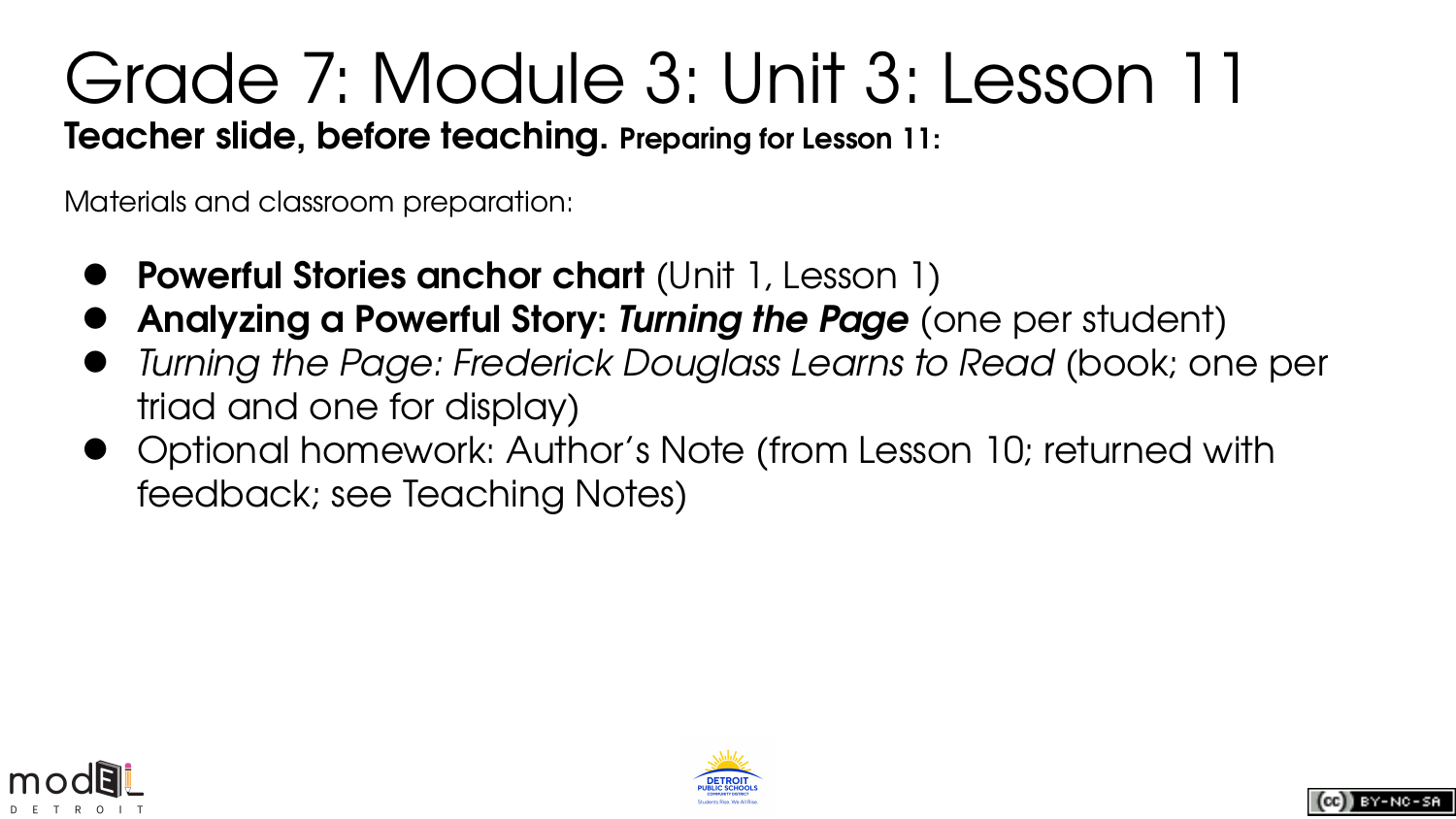

Grade 7: Module 3: Unit 3: Lesson 11
Teacher slide, before teaching. Preparing for Lesson 11:

Materials and classroom preparation:

Powerful Stories anchor chart (Unit 1, Lesson 1)
Analyzing a Powerful Story: Turning the Page (one per student)
Turning the Page: Frederick Douglass Learns to Read (book; one per triad and one for display)
Optional homework: Author’s Note (from Lesson 10; returned with feedback; see Teaching Notes)